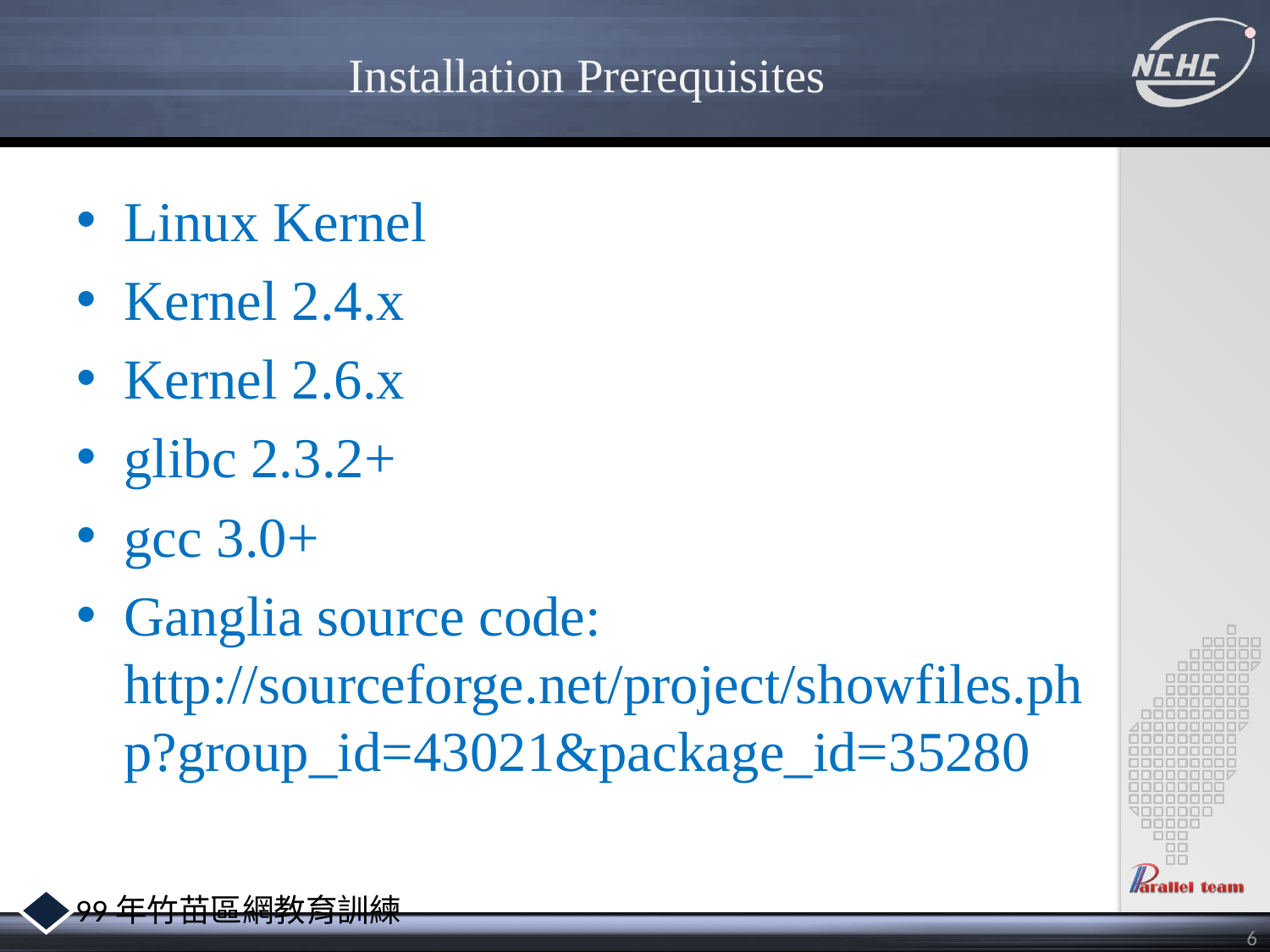

# Installation Prerequisites
Linux Kernel
Kernel 2.4.x
Kernel 2.6.x
glibc 2.3.2+
gcc 3.0+
Ganglia source code:
http://sourceforge.net/project/showfiles.php?group_id=43021&package_id=35280

6